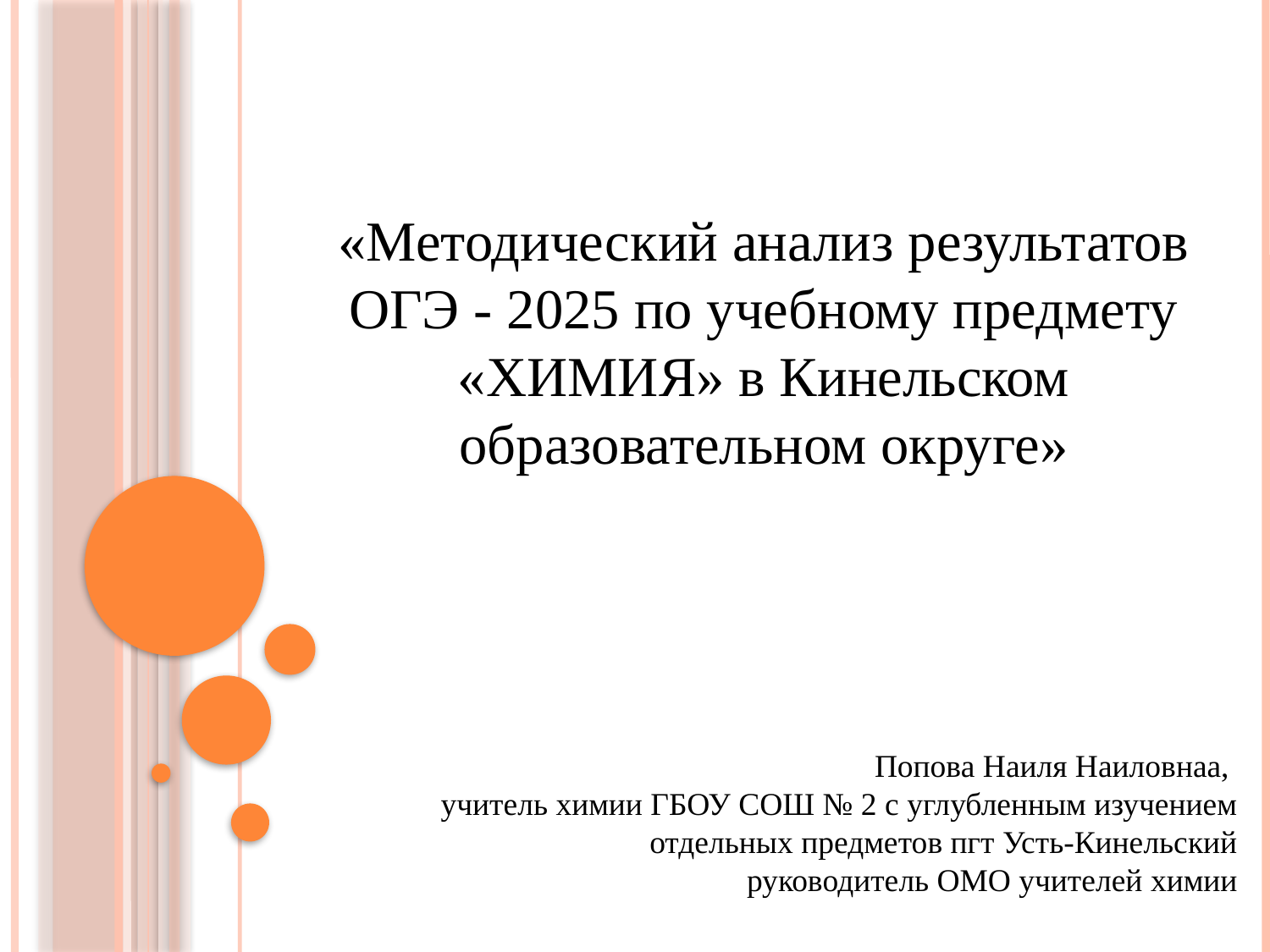

«Методический анализ результатов ОГЭ - 2025 по учебному предмету «ХИМИЯ» в Кинельском образовательном округе»

Попова Наиля Наиловнаа,
учитель химии ГБОУ СОШ № 2 с углубленным изучением отдельных предметов пгт Усть-Кинельский
руководитель ОМО учителей химии